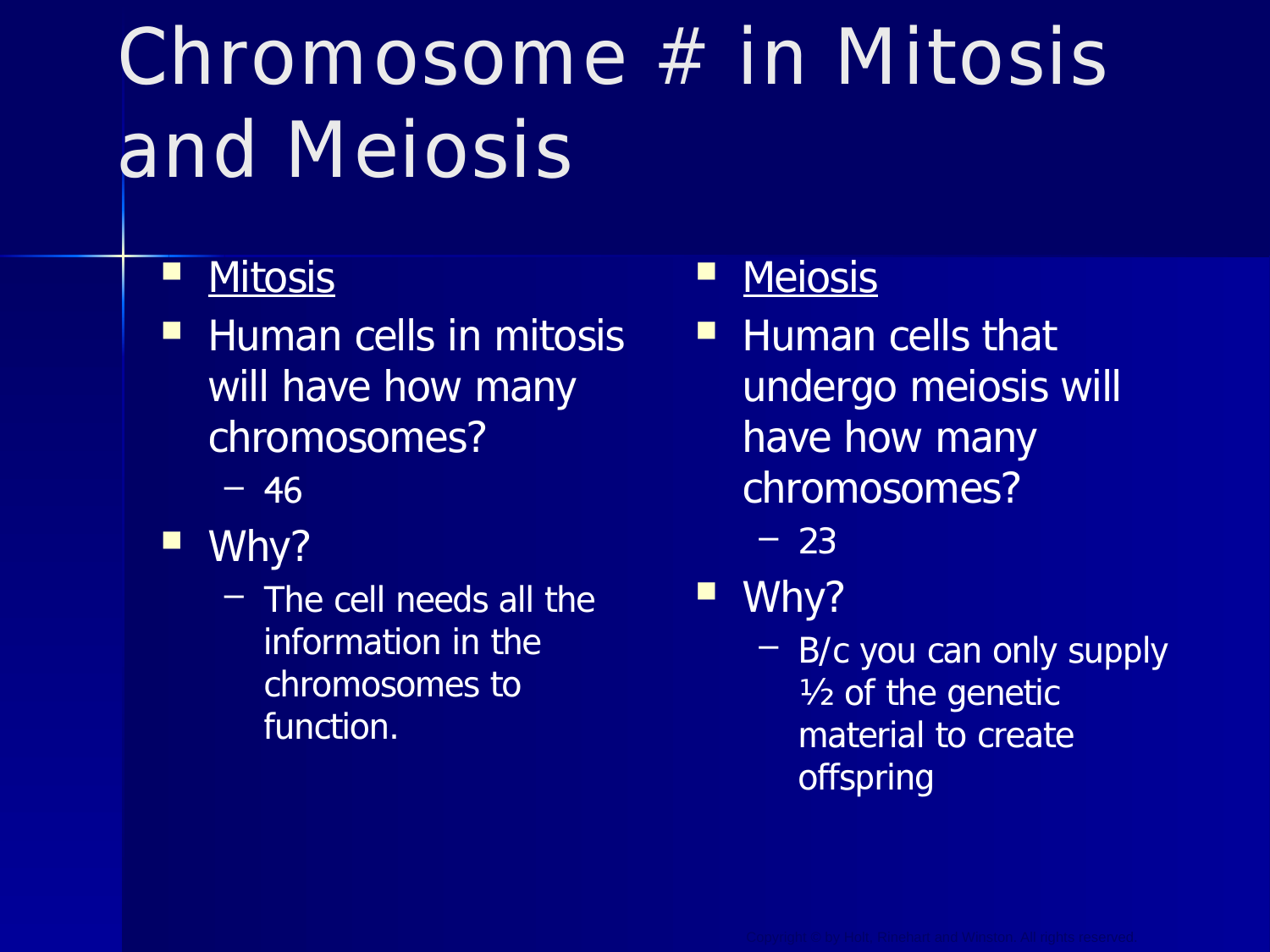

# Chromosome # in Mitosis and Meiosis
Mitosis
Human cells in mitosis will have how many chromosomes?
46
Why?
The cell needs all the information in the chromosomes to function.

Meiosis
Human cells that undergo meiosis will have how many chromosomes?
23
Why?
B/c you can only supply ½ of the genetic material to create offspring